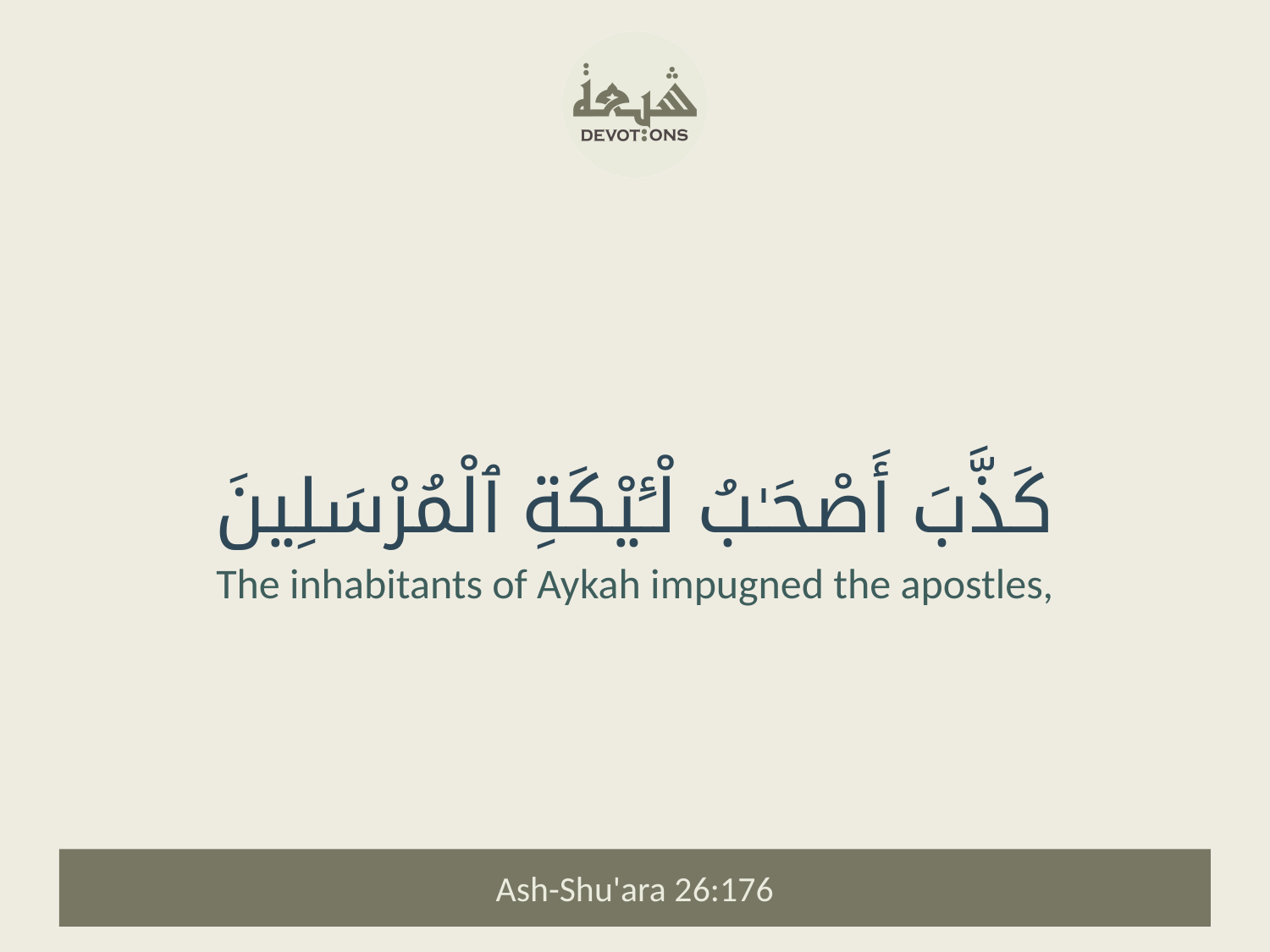

كَذَّبَ أَصْحَـٰبُ لْـَٔيْكَةِ ٱلْمُرْسَلِينَ
The inhabitants of Aykah impugned the apostles,
Ash-Shu'ara 26:176